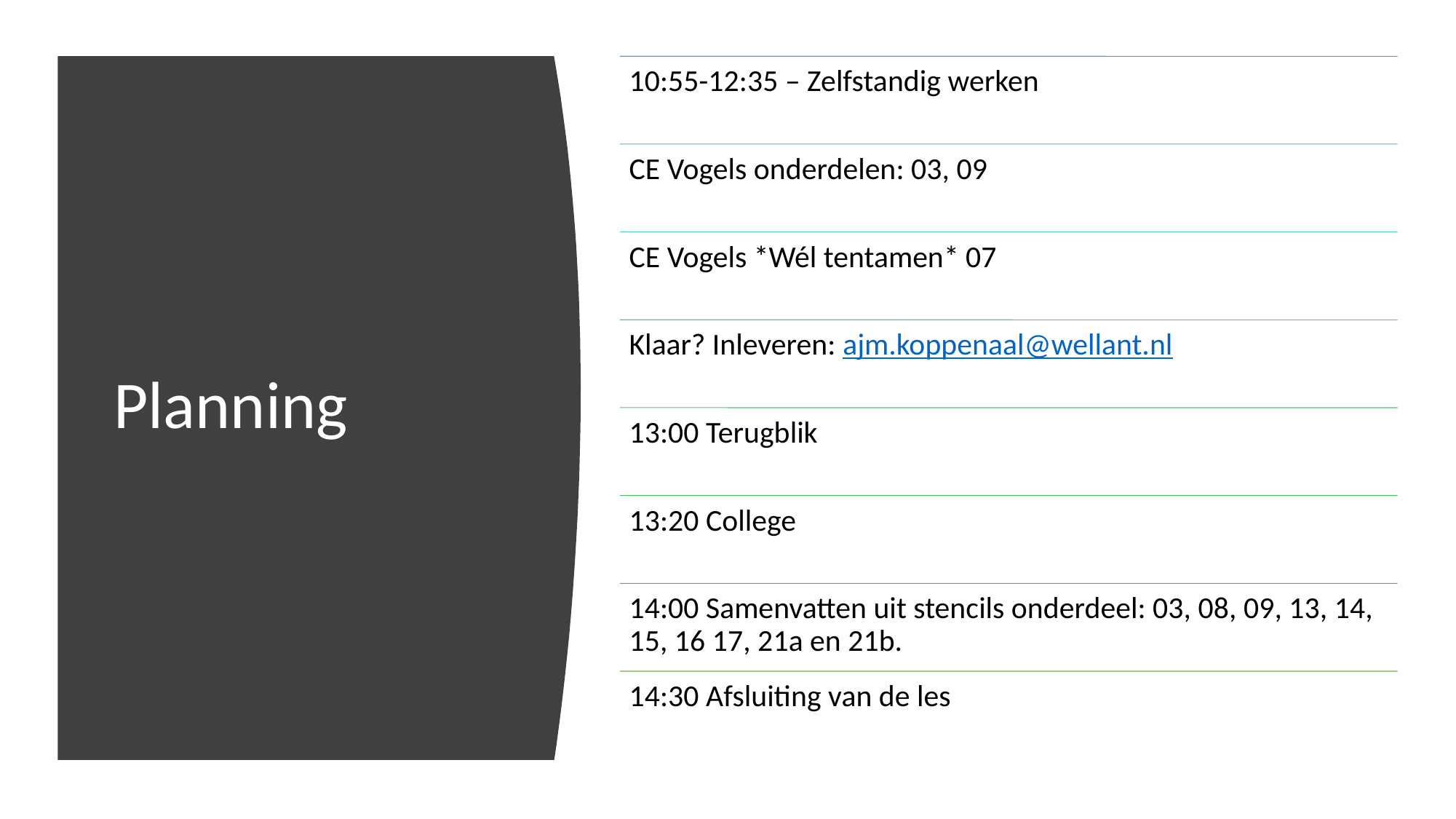

10:55-12:35 – Zelfstandig werken
CE Vogels onderdelen: 03, 09
CE Vogels *Wél tentamen* 07
Klaar? Inleveren: ajm.koppenaal@wellant.nl
13:00 Terugblik
13:20 College
14:00 Samenvatten uit stencils onderdeel: 03, 08, 09, 13, 14, 15, 16 17, 21a en 21b.
14:30 Afsluiting van de les

# Planning